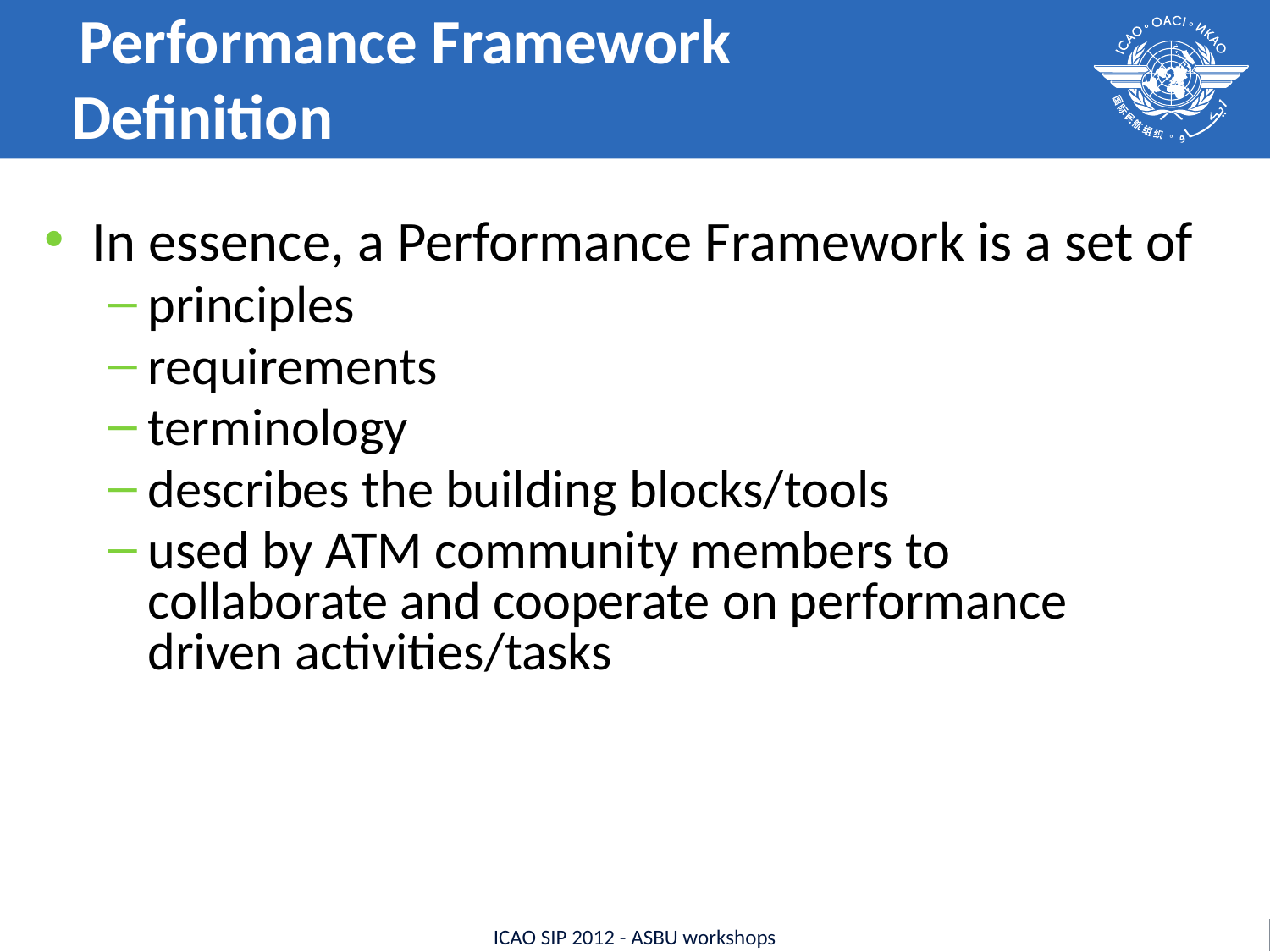

Performance Framework
Definition
In essence, a Performance Framework is a set of
principles
requirements
terminology
describes the building blocks/tools
used by ATM community members to collaborate and cooperate on performance driven activities/tasks
ICAO SIP 2012 - ASBU workshops